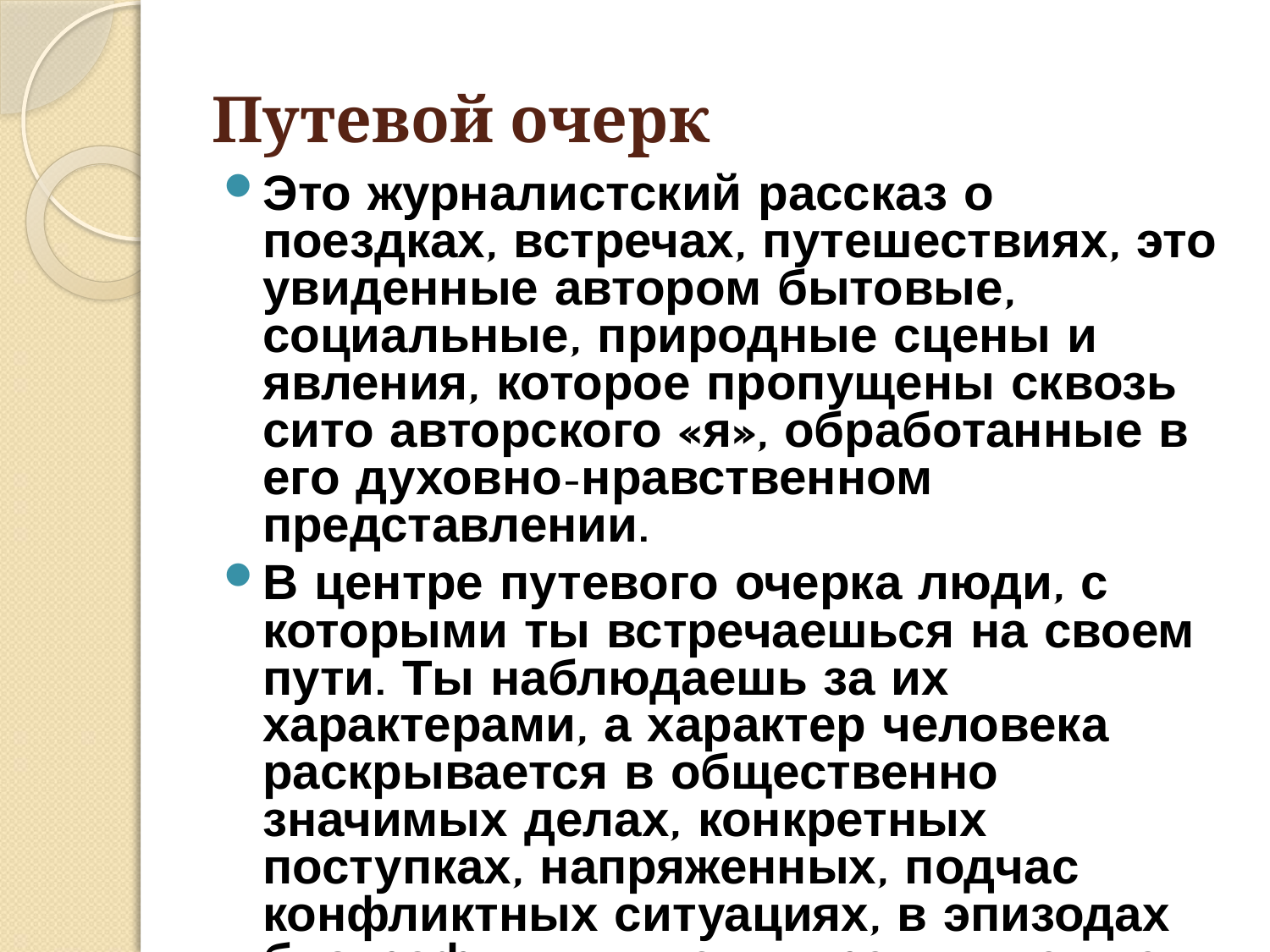

# Путевой очерк
Это журналистский рассказ о поездках, встречах, путешествиях, это увиденные автором бытовые, социальные, природные сцены и явления, которое пропущены сквозь сито авторского «я», обработанные в его духовно-нравственном представлении.
В центре путевого очерка люди, с которыми ты встречаешься на своем пути. Ты наблюдаешь за их характерами, а характер человека раскрывается в общественно значимых делах, конкретных поступках, напряженных, подчас конфликтных ситуациях, в эпизодах биографии, в мыслях, речи, внешнем портрете героя.